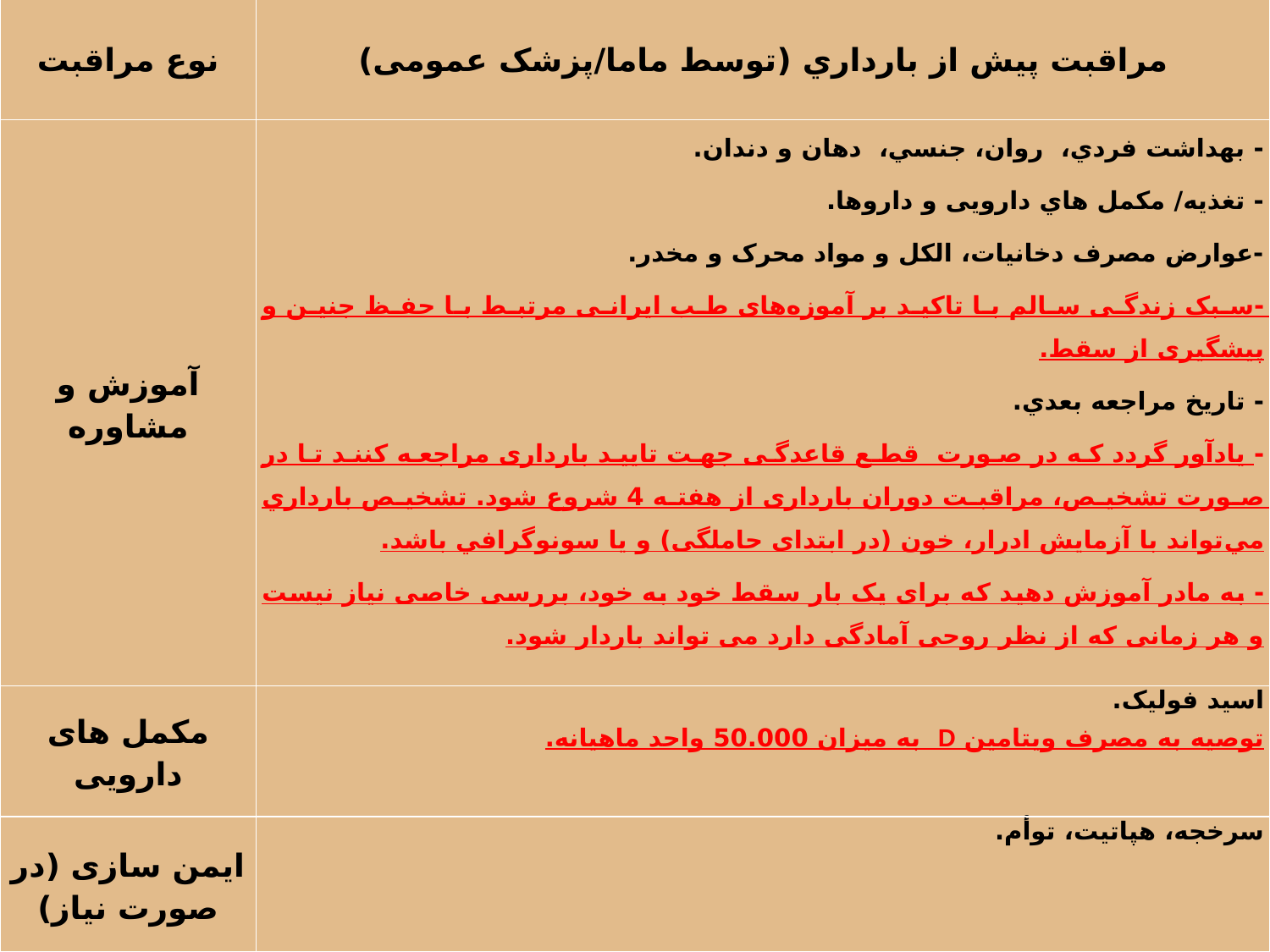

| نوع مراقبت | مراقبت پيش از بارداري (توسط ماما/پزشک عمومی) |
| --- | --- |
| آموزش و مشاوره | - بهداشت فردي، روان، جنسي، دهان و دندان. - تغذيه/ مكمل هاي دارویی و داروها. -عوارض مصرف دخانیات، الکل و مواد محرک و مخدر. -سبک زندگی سالم با تاکید بر آموزه‌های طب ایرانی مرتبط با حفظ جنین و پیشگیری از سقط. - تاريخ مراجعه بعدي. - یادآور گردد که در صورت قطع قاعدگی جهت تایید بارداری مراجعه کنند تا در صورت تشخیص، مراقبت دوران بارداری از هفته 4 شروع شود. تشخيص بارداري مي‌تواند با آزمايش ادرار، خون (در ابتدای حاملگی) و يا سونوگرافي باشد. - به مادر آموزش دهید که برای یک بار سقط خود به خود، بررسی خاصی نیاز نیست و هر زمانی که از نظر روحی آمادگی دارد می تواند باردار شود. |
| مکمل های دارویی | اسید فولیک. توصیه به مصرف ویتامین D به میزان 50.000 واحد ماهیانه. |
| ايمن سازی (در صورت نیاز) | سرخجه، هپاتيت، توأم. |